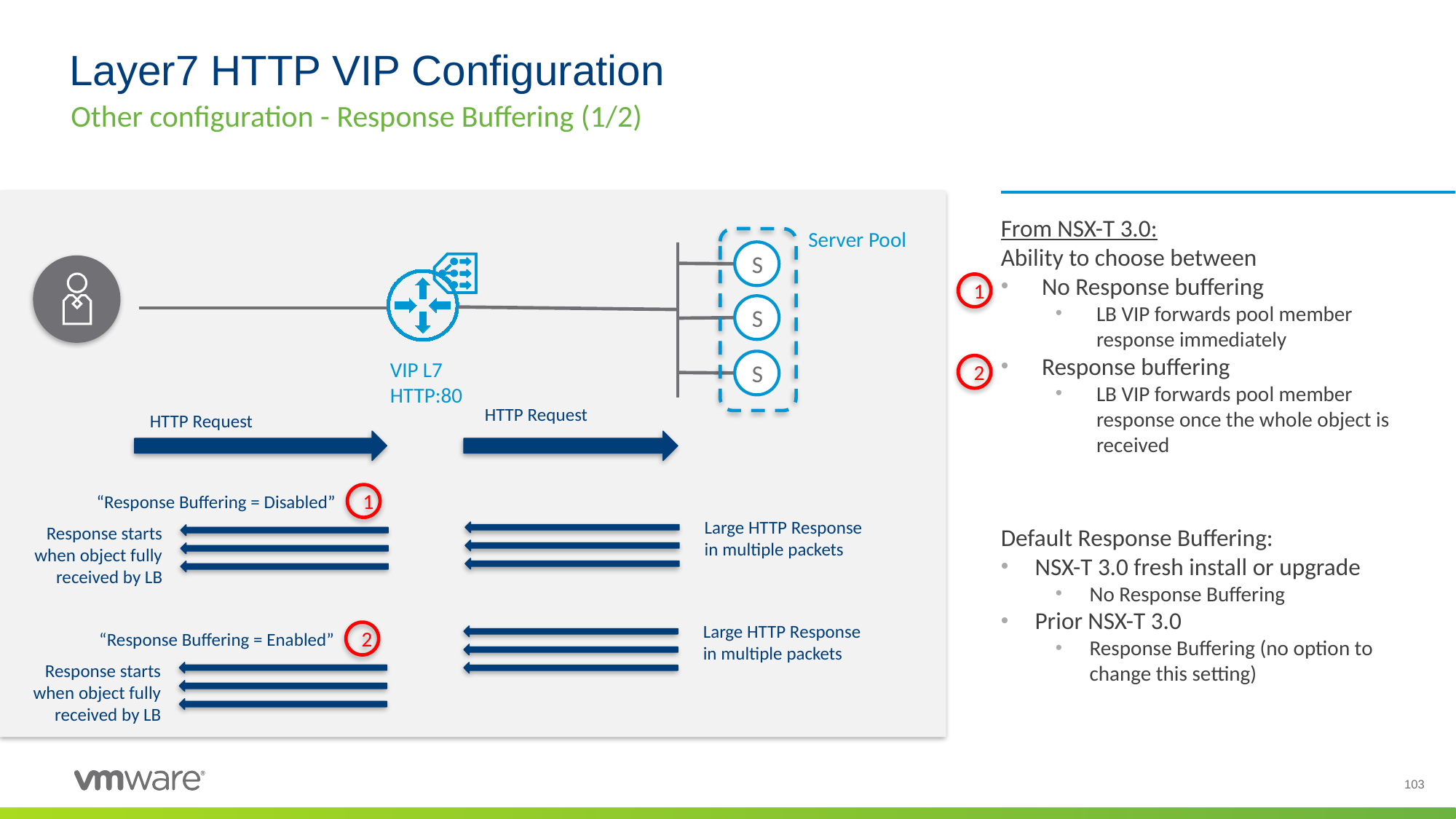

# Layer7 HTTP VIP Configuration
Other configuration - Response Buffering (1/2)
From NSX-T 3.0:
Ability to choose between
No Response buffering
LB VIP forwards pool member response immediately
Response buffering
LB VIP forwards pool member response once the whole object is received

Default Response Buffering:
NSX-T 3.0 fresh install or upgrade
No Response Buffering
Prior NSX-T 3.0
Response Buffering (no option to change this setting)

Server Pool

S

1
S
VIP L7
HTTP:80
S
2
HTTP Request
HTTP Request

“Response Buffering = Disabled”
1
Large HTTP Response
in multiple packets
Response starts when object fully received by LB

Large HTTP Response
in multiple packets
“Response Buffering = Enabled”
2

Response starts when object fully received by LB